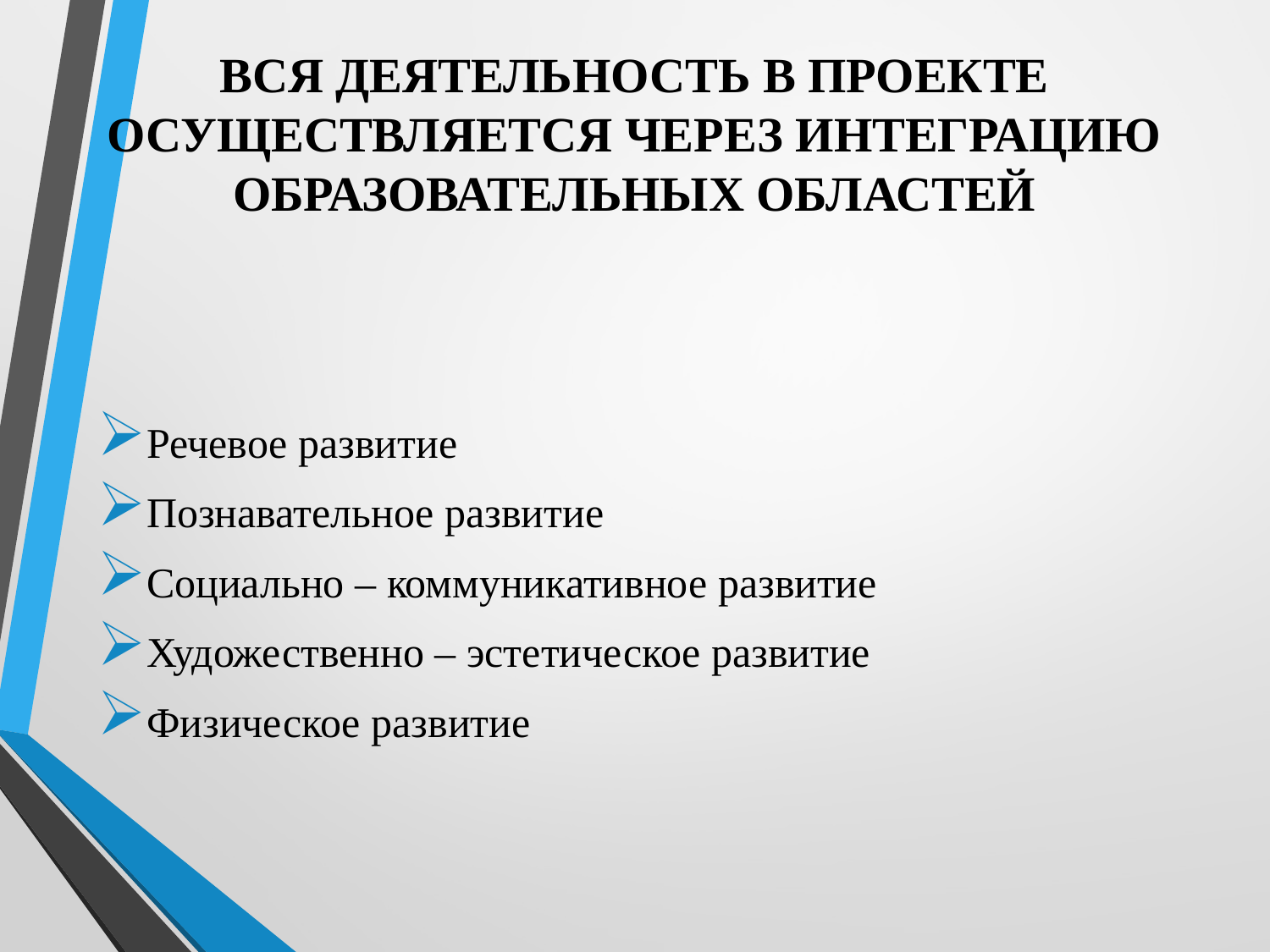

# ВСЯ ДЕЯТЕЛЬНОСТЬ В ПРОЕКТЕ ОСУЩЕСТВЛЯЕТСЯ ЧЕРЕЗ ИНТЕГРАЦИЮ ОБРАЗОВАТЕЛЬНЫХ ОБЛАСТЕЙ
Речевое развитие
Познавательное развитие
Социально – коммуникативное развитие
Художественно – эстетическое развитие
Физическое развитие